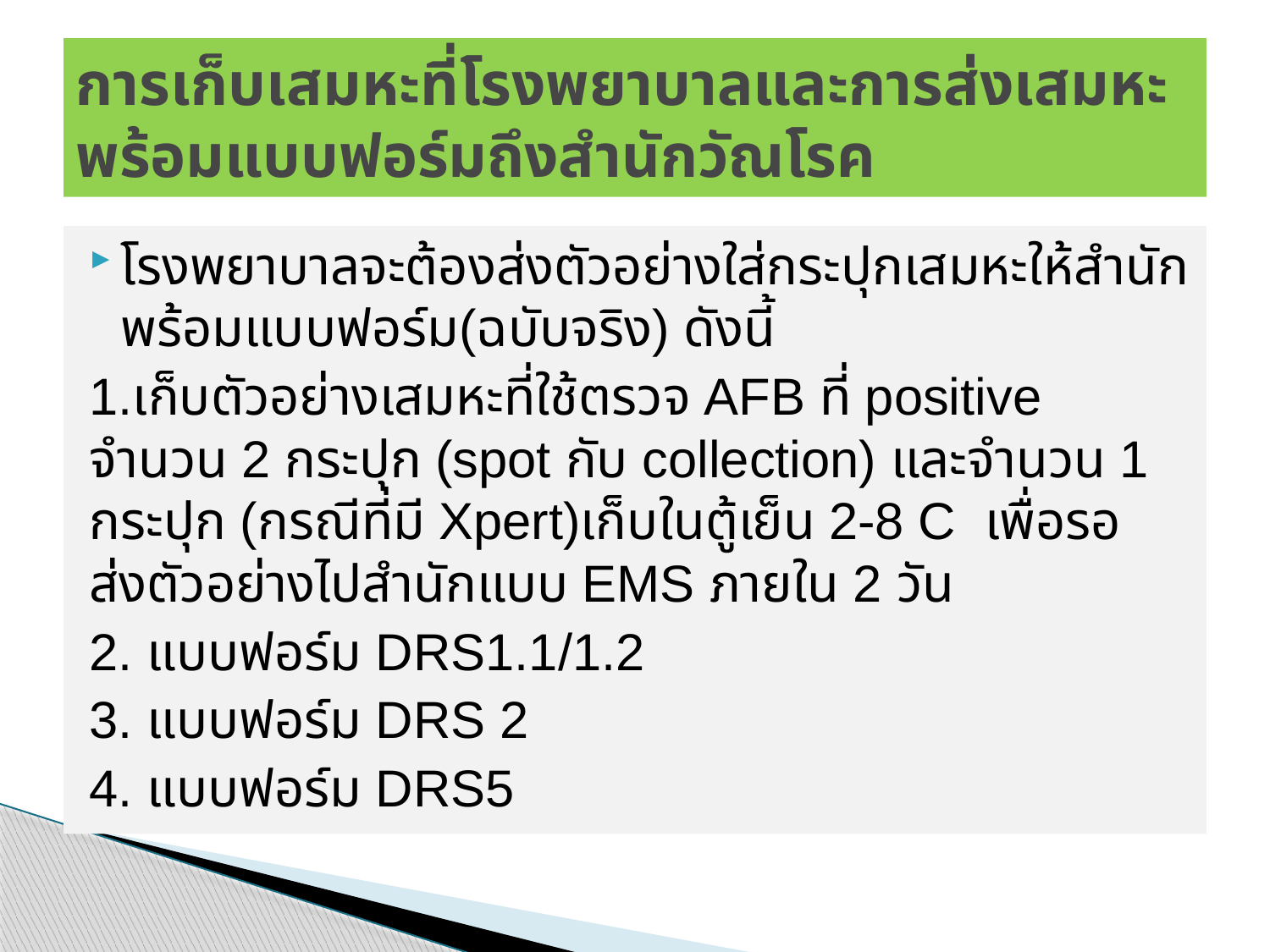

# การเก็บเสมหะที่โรงพยาบาลและการส่งเสมหะ พร้อมแบบฟอร์มถึงสำนักวัณโรค
โรงพยาบาลจะต้องส่งตัวอย่างใส่กระปุกเสมหะให้สำนักพร้อมแบบฟอร์ม(ฉบับจริง) ดังนี้
1.เก็บตัวอย่างเสมหะที่ใช้ตรวจ AFB ที่ positive  จำนวน 2 กระปุก (spot กับ collection) และจำนวน 1 กระปุก (กรณีที่มี Xpert)เก็บในตู้เย็น 2-8 C  เพื่อรอส่งตัวอย่างไปสำนักแบบ EMS ภายใน 2 วัน
2. แบบฟอร์ม DRS1.1/1.2
3. แบบฟอร์ม DRS 2
4. แบบฟอร์ม DRS5